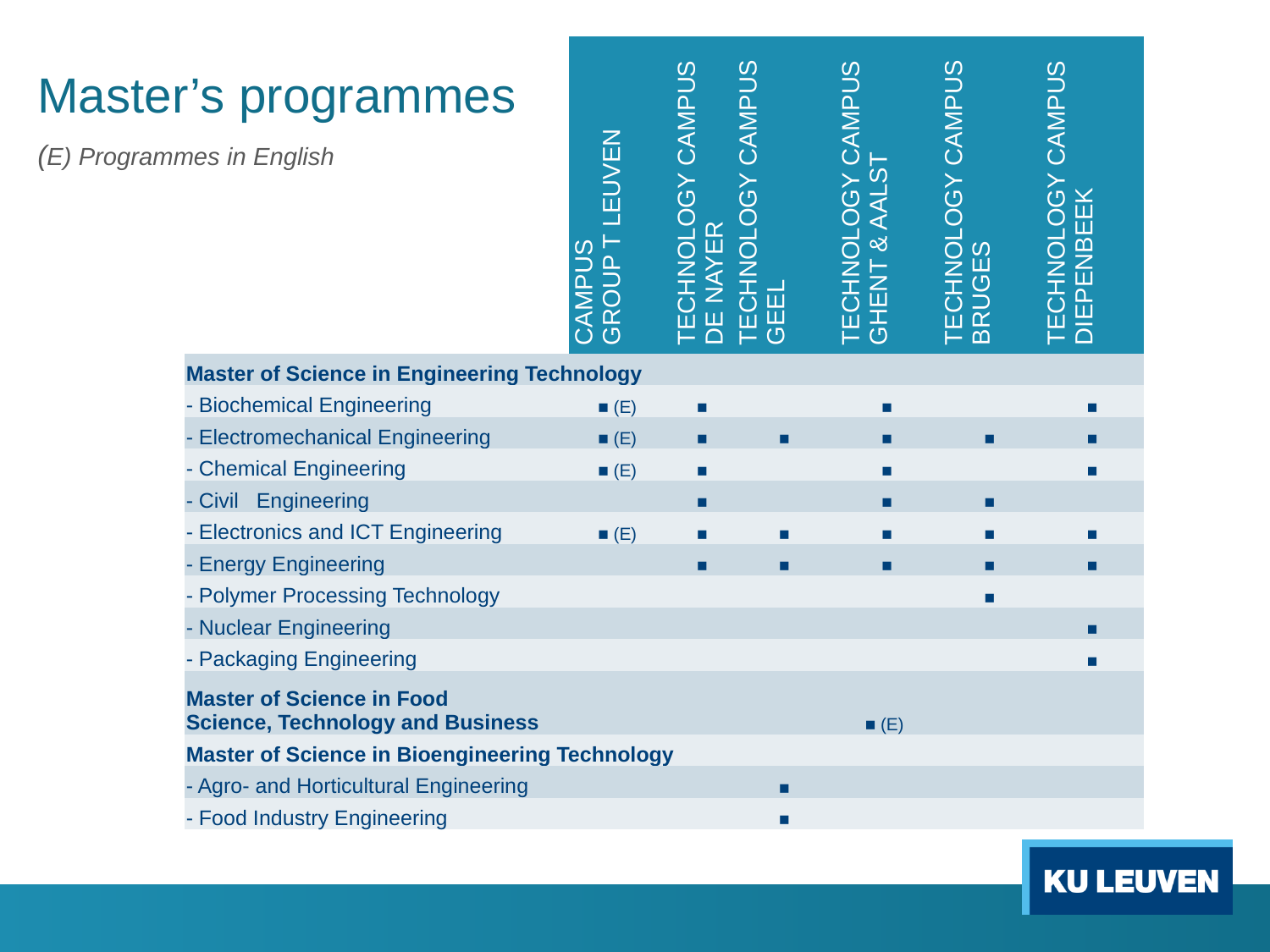

|  | CAMPUS GROUP T LEUVEN | TECHNOLOGY CAMPUS DE NAYER | TECHNOLOGY CAMPUS GEEL | TECHNOLOGY CAMPUS GHENT & AALST | TECHNOLOGY CAMPUS BRUGES | TECHNOLOGY CAMPUS DIEPENBEEK |
| --- | --- | --- | --- | --- | --- | --- |
| Master of Science in Engineering Technology |  |  |  |  |  |  |
| - Biochemical Engineering | ■ (E) | ■ |  | ■ |  | ■ |
| - Electromechanical Engineering | ■ (E) | ■ | ■ | ■ | ■ | ■ |
| - Chemical Engineering | ■ (E) | ■ |  | ■ |  | ■ |
| - Civil Engineering |  | ■ |  | ■ | ■ |  |
| - Electronics and ICT Engineering | ■ (E) | ■ | ■ | ■ | ■ | ■ |
| - Energy Engineering |  | ■ | ■ | ■ | ■ | ■ |
| - Polymer Processing Technology |  |  |  |  | ■ |  |
| - Nuclear Engineering |  |  |  |  |  | ■ |
| - Packaging Engineering |  |  |  |  |  | ■ |
| Master of Science in Food Science, Technology and Business |  |  |  | ■ (E) |  |  |
| Master of Science in Bioengineering Technology |  |  |  |  |  |  |
| - Agro- and Horticultural Engineering |  |  | ■ |  |  |  |
| - Food Industry Engineering |  |  | ■ |  |  |  |
# Master’s programmes (E) Programmes in English